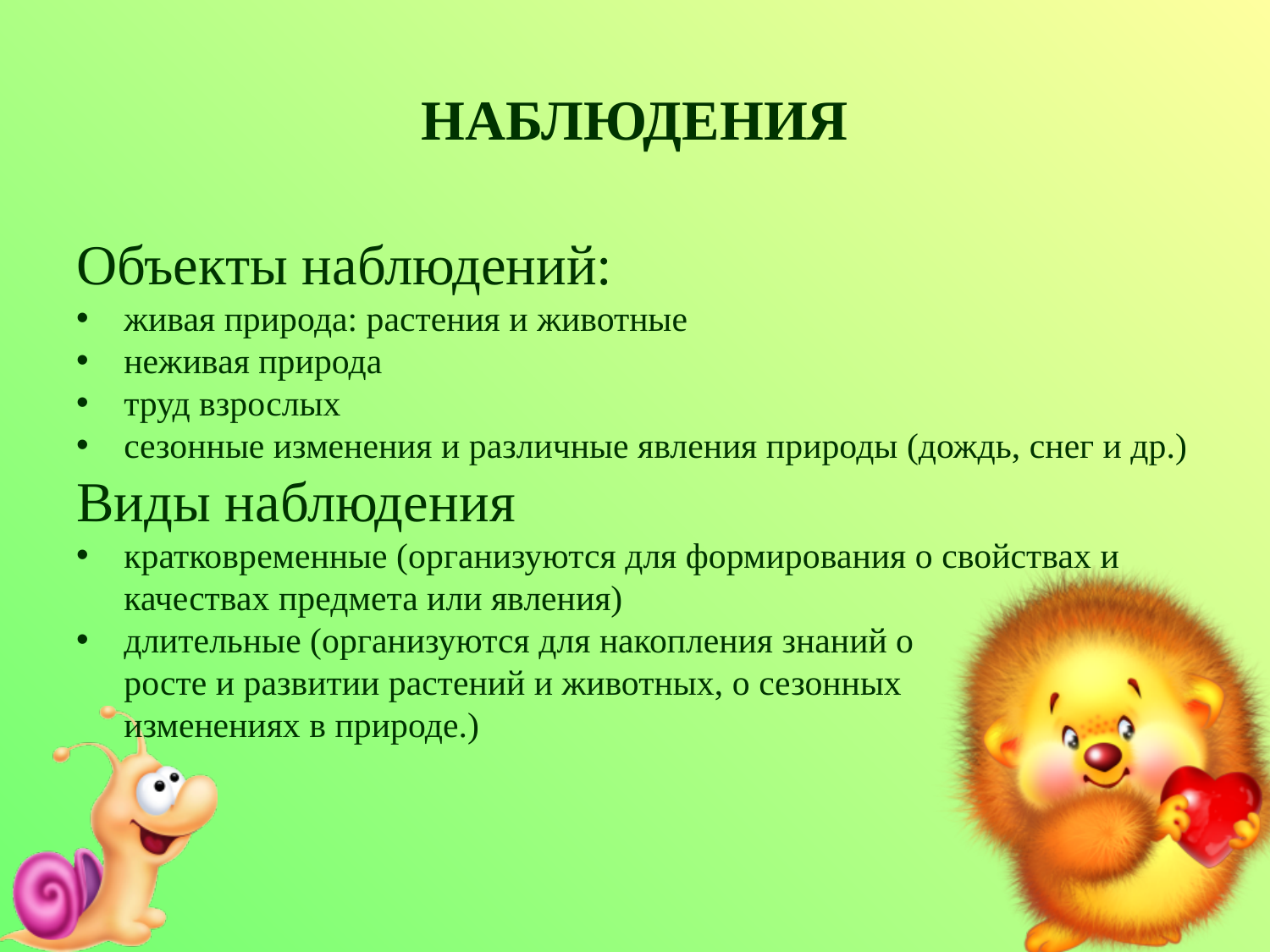

# НАБЛЮДЕНИЯ
Объекты наблюдений:
живая природа: растения и животные
неживая природа
труд взрослых
сезонные изменения и различные явления природы (дождь, снег и др.)
Виды наблюдения
кратковременные (организуются для формирования о свойствах и  качествах предмета или явления)
длительные (организуются для накопления знаний о
	росте и развитии растений и животных, о сезонных
	изменениях в природе.)